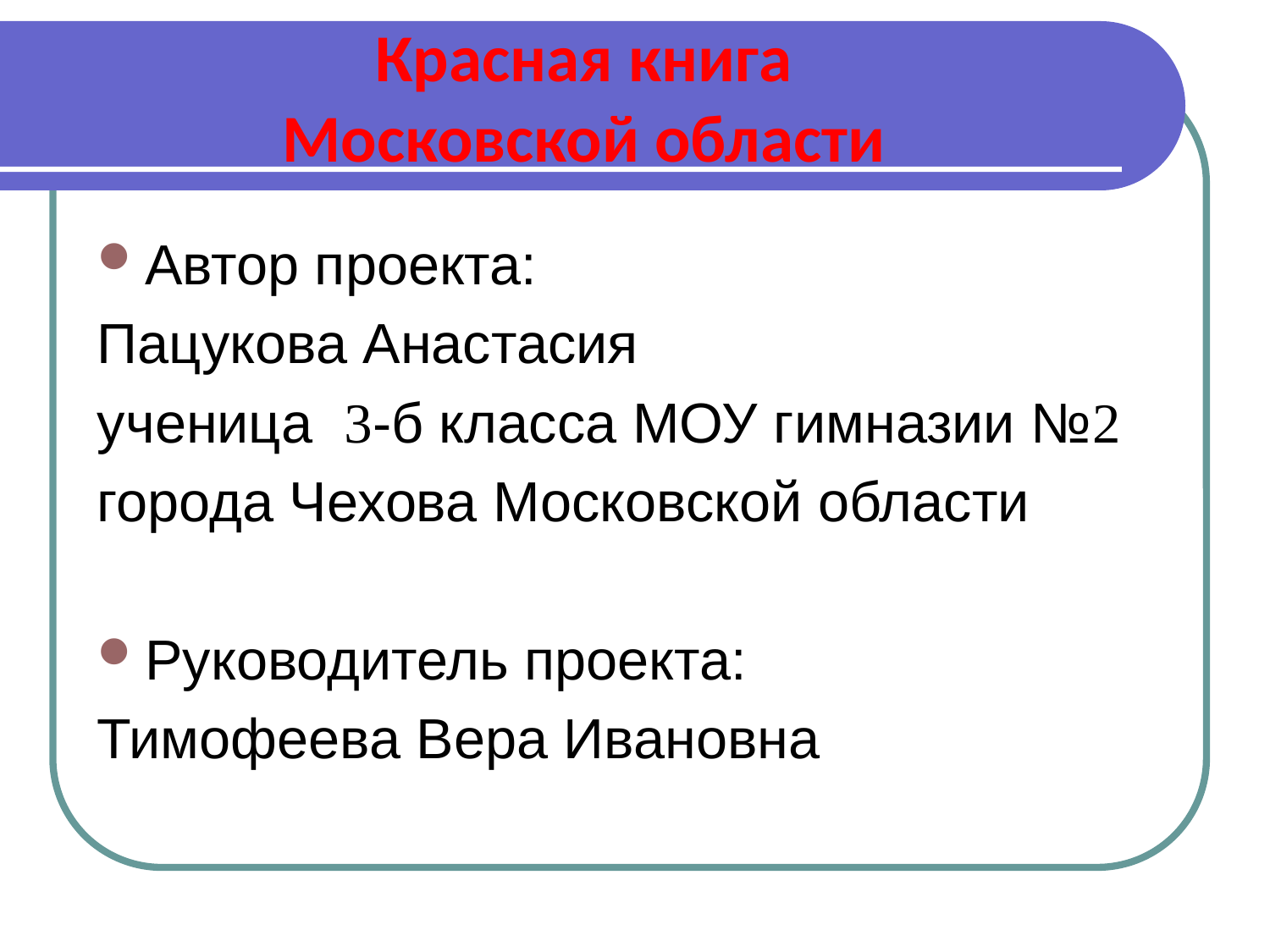

# Красная книга Московской области
Автор проекта:
Пацукова Анастасия
ученица  3-б класса МОУ гимназии №2
города Чехова Московской области

Руководитель проекта:
Тимофеева Вера Ивановна